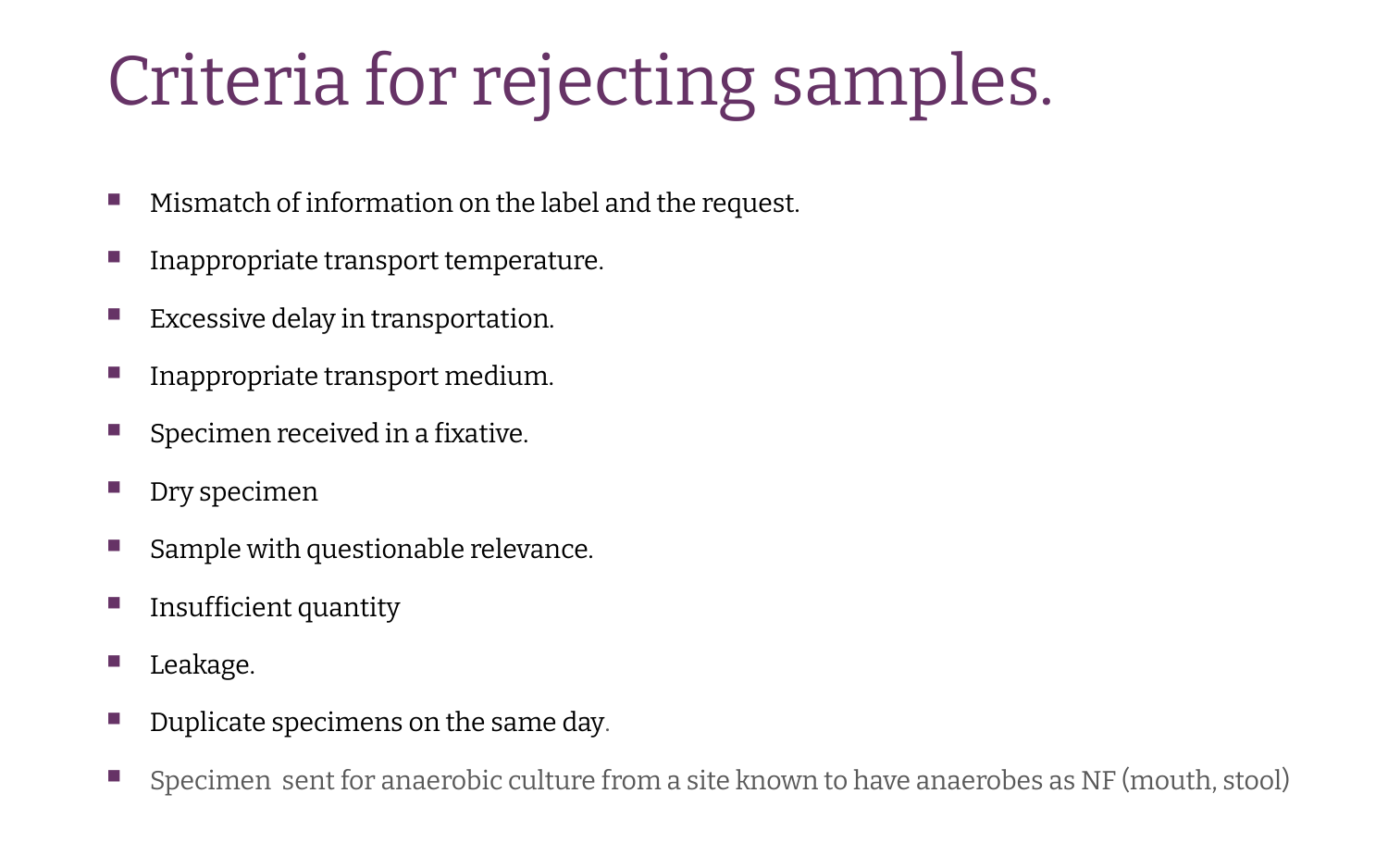

# Criteria for rejecting samples.
Mismatch of information on the label and the request.
Inappropriate transport temperature.
Excessive delay in transportation.
Inappropriate transport medium.
Specimen received in a fixative.
Dry specimen
Sample with questionable relevance.
Insufficient quantity
Leakage.
Duplicate specimens on the same day.
Specimen  sent for anaerobic culture from a site known to have anaerobes as NF (mouth, stool)